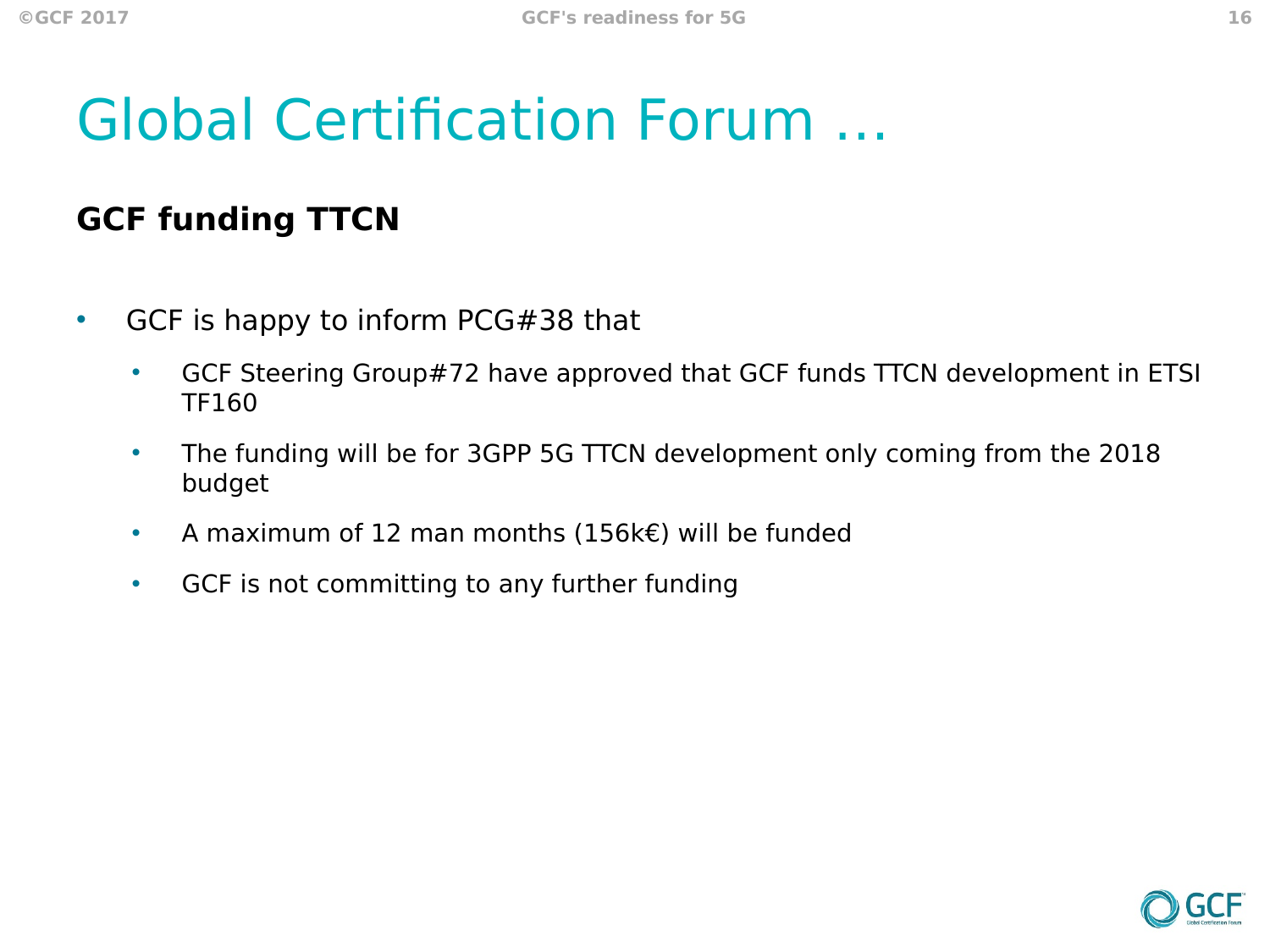

GCF's readiness for 5G
16
# Global Certification Forum …
GCF funding TTCN

GCF is happy to inform PCG#38 that
GCF Steering Group#72 have approved that GCF funds TTCN development in ETSI TF160
The funding will be for 3GPP 5G TTCN development only coming from the 2018 budget
A maximum of 12 man months (156k€) will be funded
GCF is not committing to any further funding